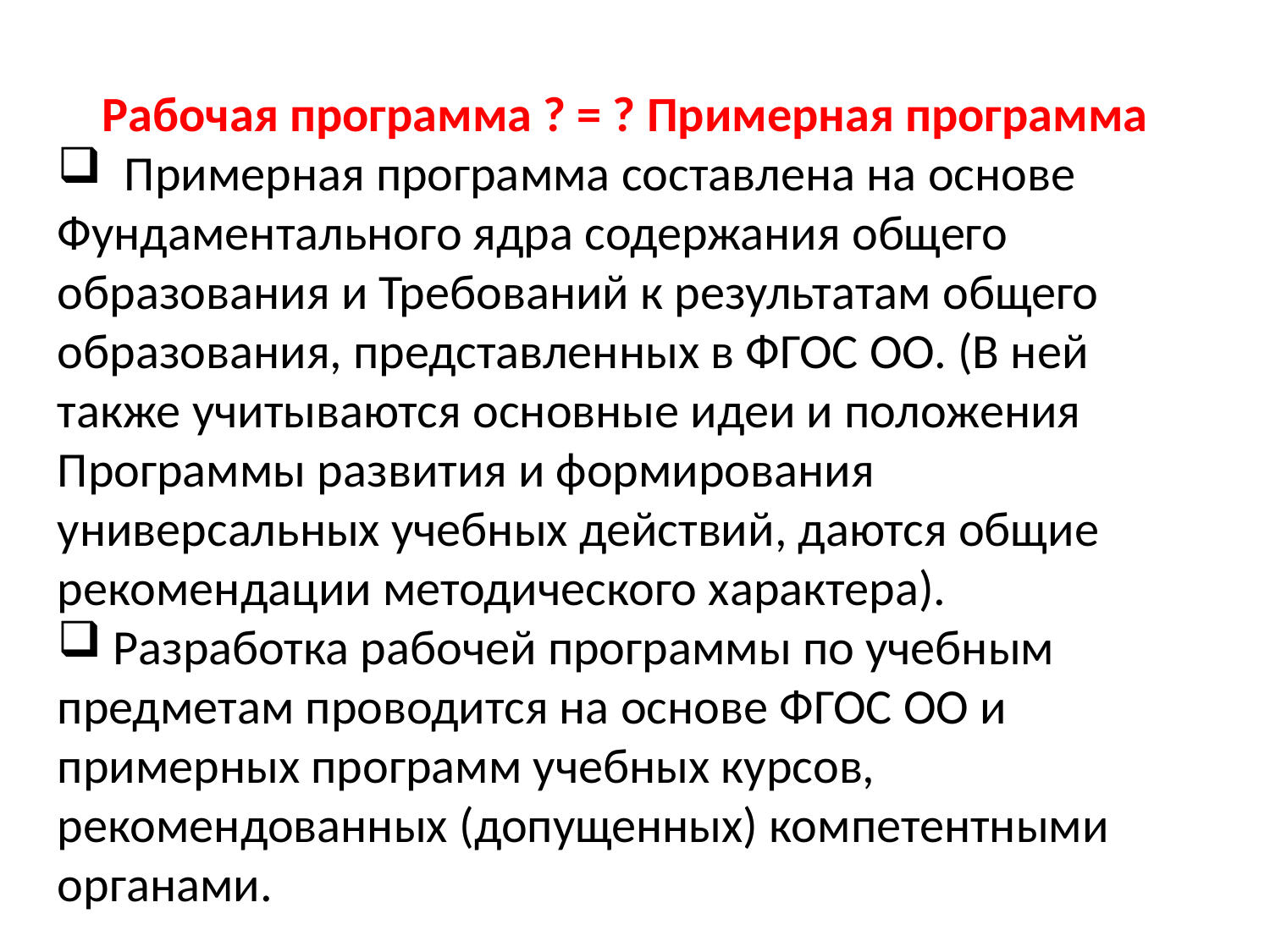

Рабочая программа ? = ? Примерная программа
  Примерная программа составлена на основе Фундаментального ядра содержания общего образования и Требований к результатам общего образования, представленных в ФГОС ОО. (В ней также учитываются основные идеи и положения Программы развития и формирования универсальных учебных действий, даются общие рекомендации методического характера).
 Разработка рабочей программы по учебным предметам проводится на основе ФГОС ОО и примерных программ учебных курсов, рекомендованных (допущенных) компетентными органами.